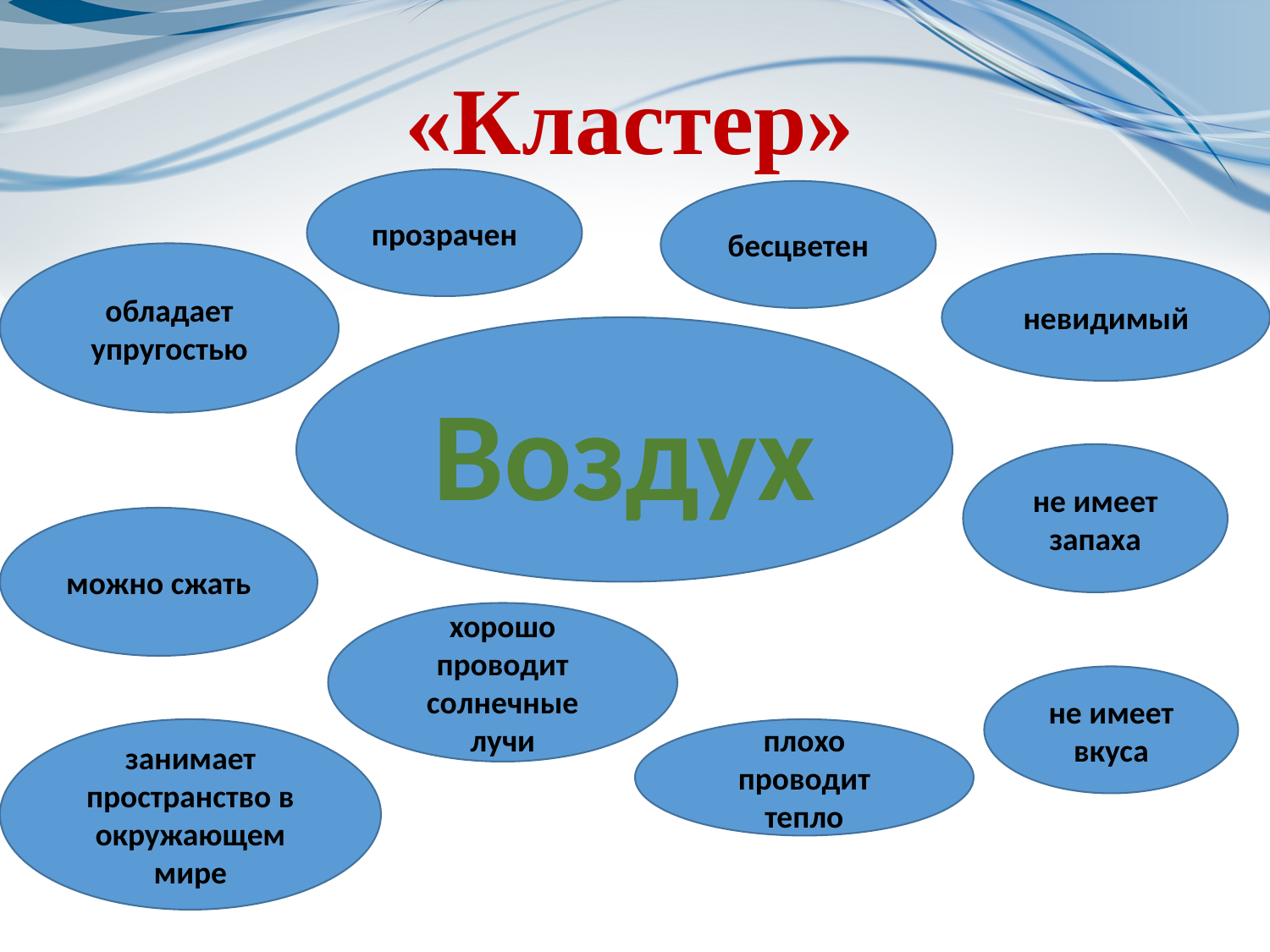

«Кластер»
прозрачен
бесцветен
обладает упругостью
невидимый
Воздух
не имеет запаха
можно сжать
хорошо проводит солнечные лучи
не имеет вкуса
занимает пространство в окружающем мире
плохо проводит тепло